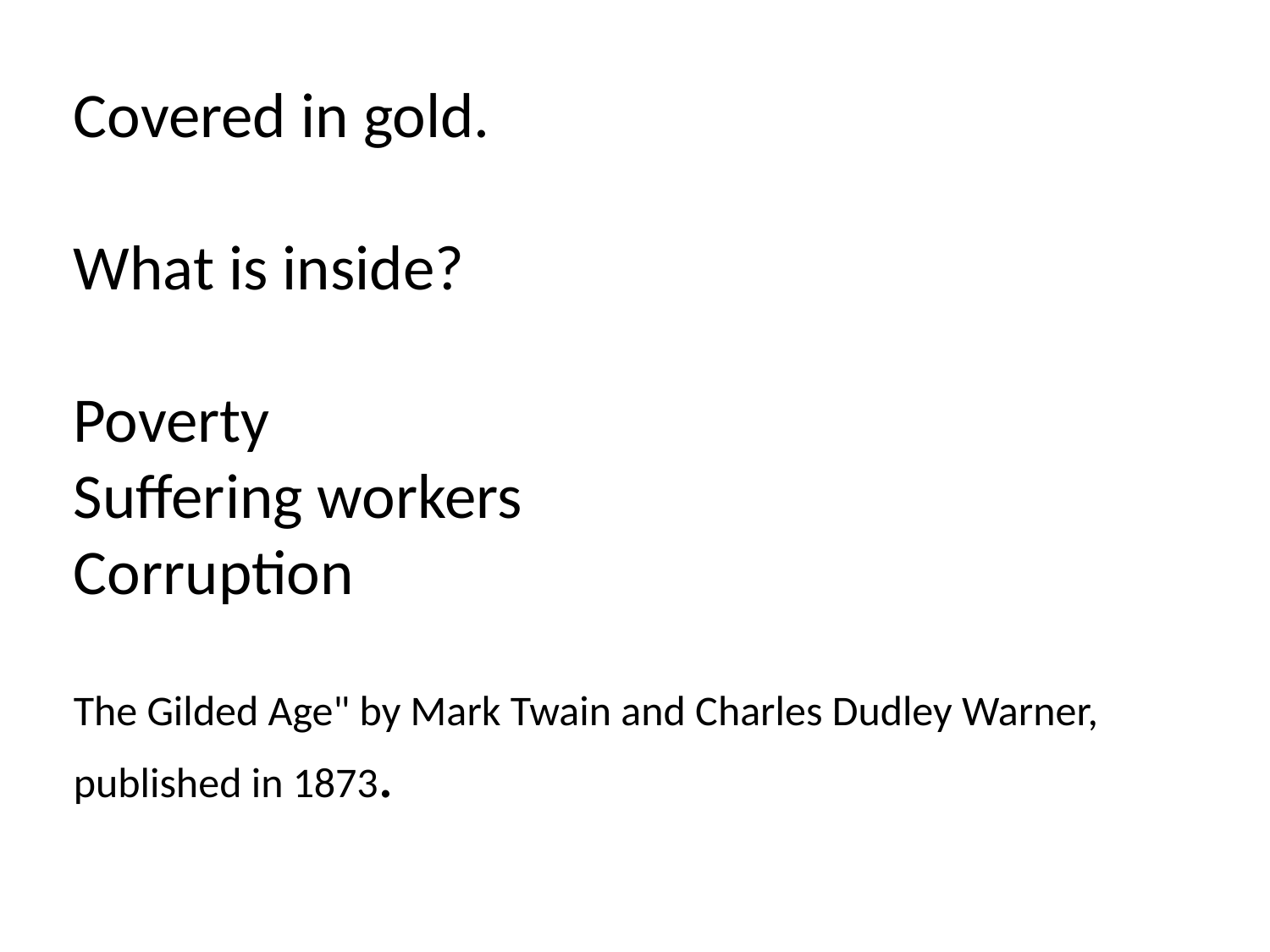

Covered in gold.

What is inside?

Poverty
Suffering workers
Corruption

The Gilded Age" by Mark Twain and Charles Dudley Warner, published in 1873.